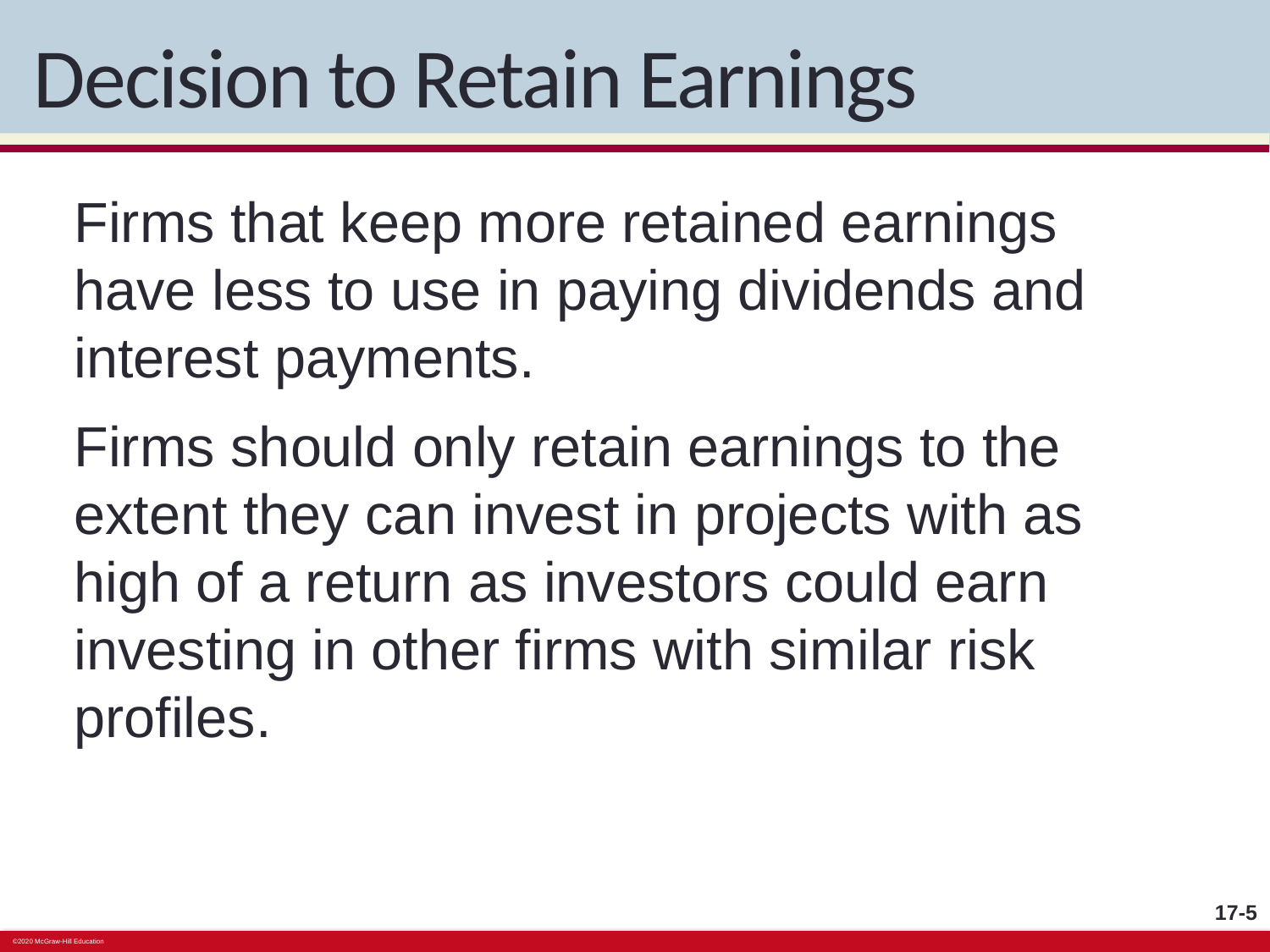

# Decision to Retain Earnings
Firms that keep more retained earnings have less to use in paying dividends and interest payments.
Firms should only retain earnings to the extent they can invest in projects with as high of a return as investors could earn investing in other firms with similar risk profiles.